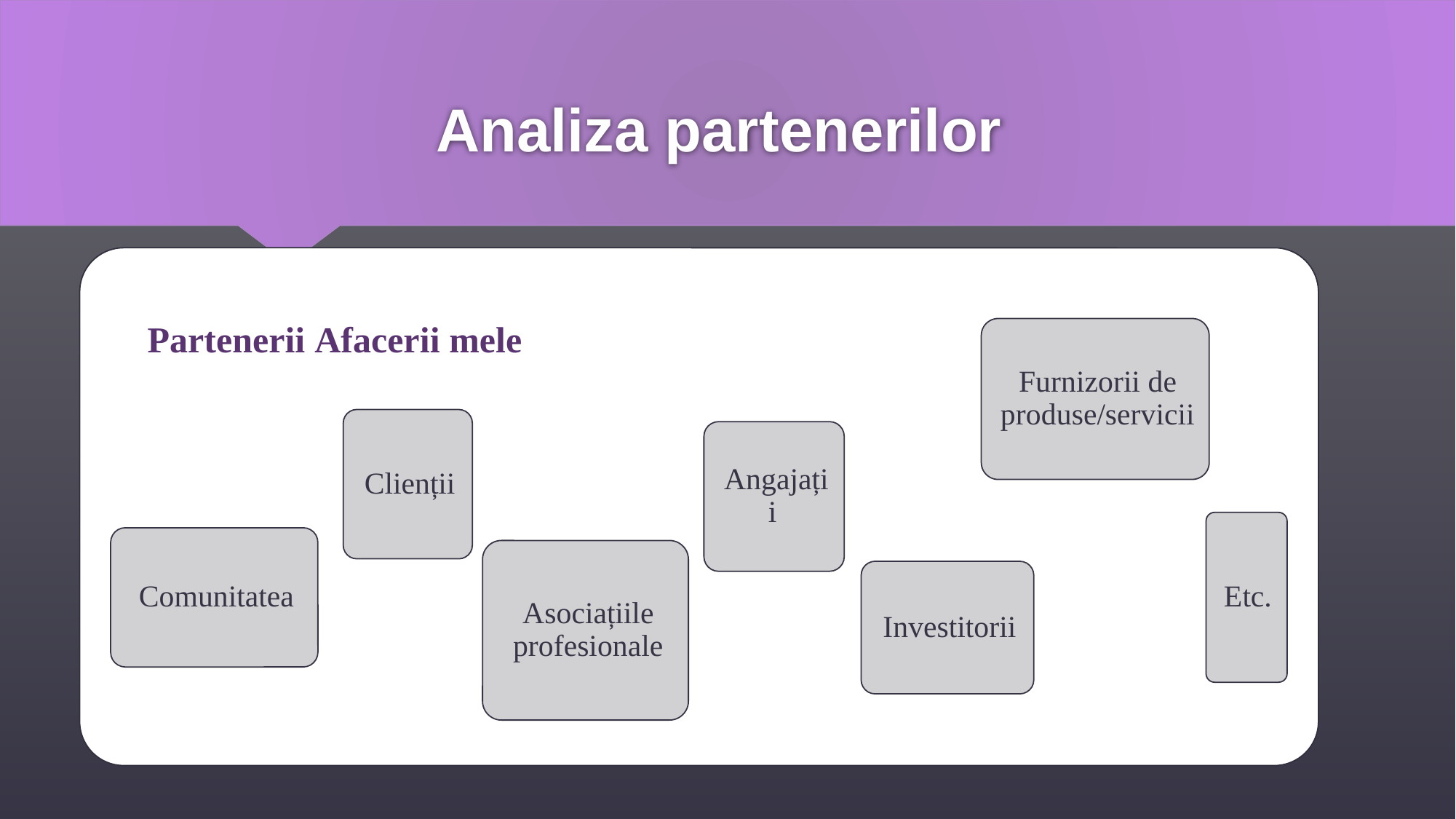

# Analiza partenerilor

Comunitatea
Clienții
Asociațiile profesionale
Angajații
Investitorii
Furnizorii de produse/servicii
Etc.
Partenerii Afacerii mele